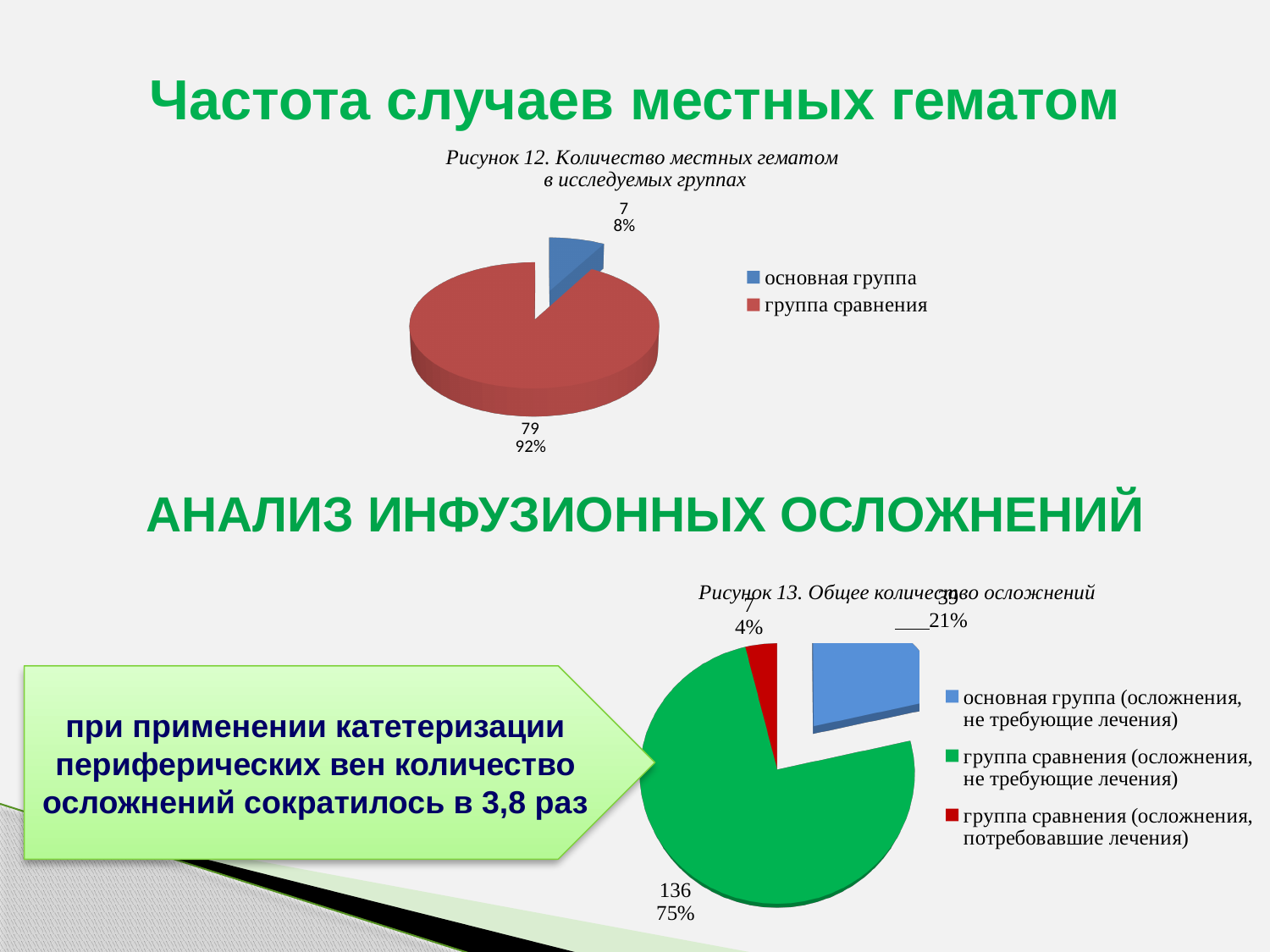

# Частота случаев местных гематом

[unsupported chart]

АНАЛИЗ ИНФУЗИОННЫХ ОСЛОЖНЕНИЙ

[unsupported chart]

при применении катетеризации периферических вен количество осложнений сократилось в 3,8 раз